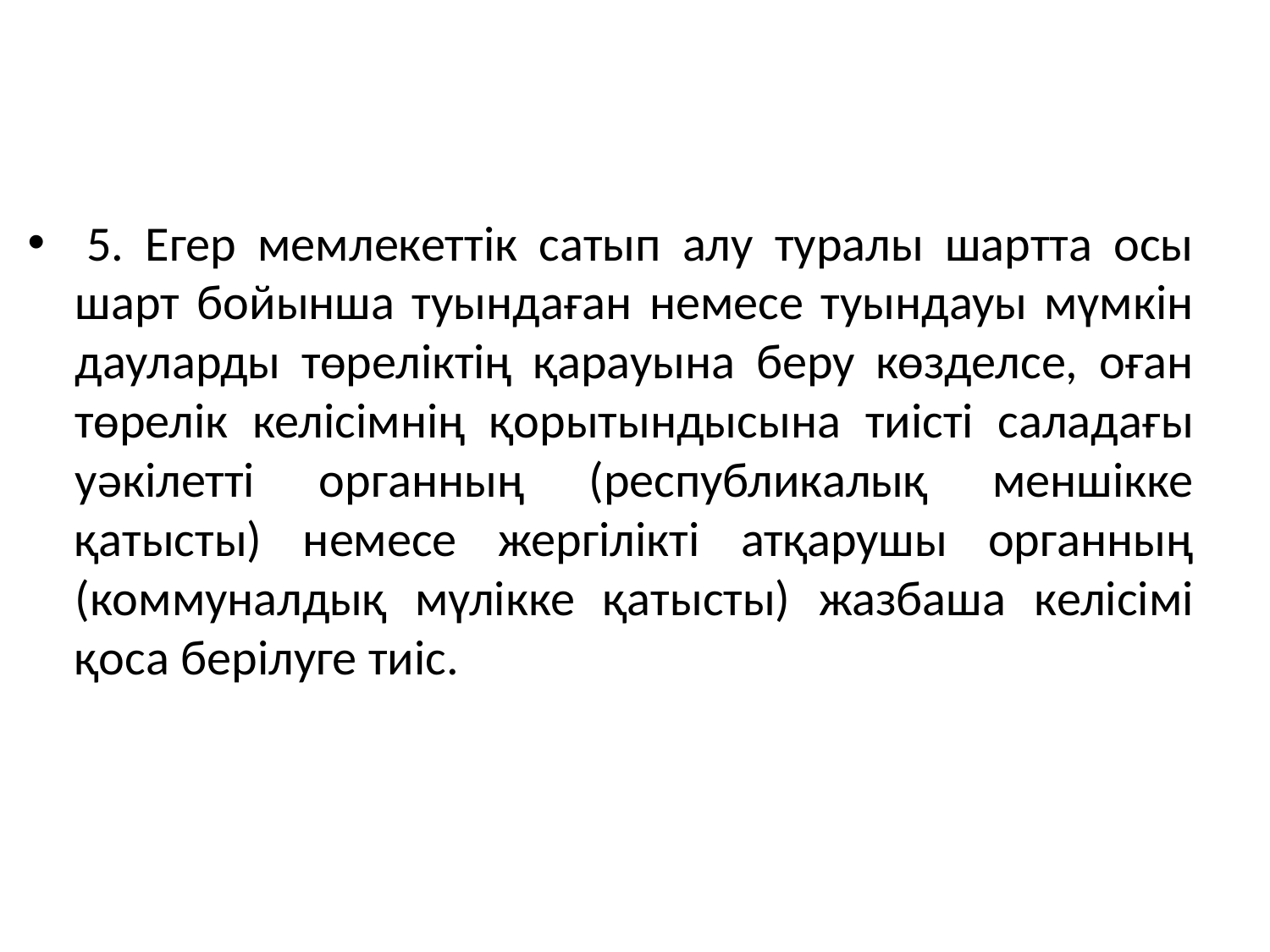

5. Егер мемлекеттік сатып алу туралы шартта осы шарт бойынша туындаған немесе туындауы мүмкін дауларды төреліктің қарауына беру көзделсе, оған төрелік келісімнің қорытындысына тиісті саладағы уәкілетті органның (республикалық меншікке қатысты) немесе жергілікті атқарушы органның (коммуналдық мүлікке қатысты) жазбаша келісімі қоса берілуге тиіс.